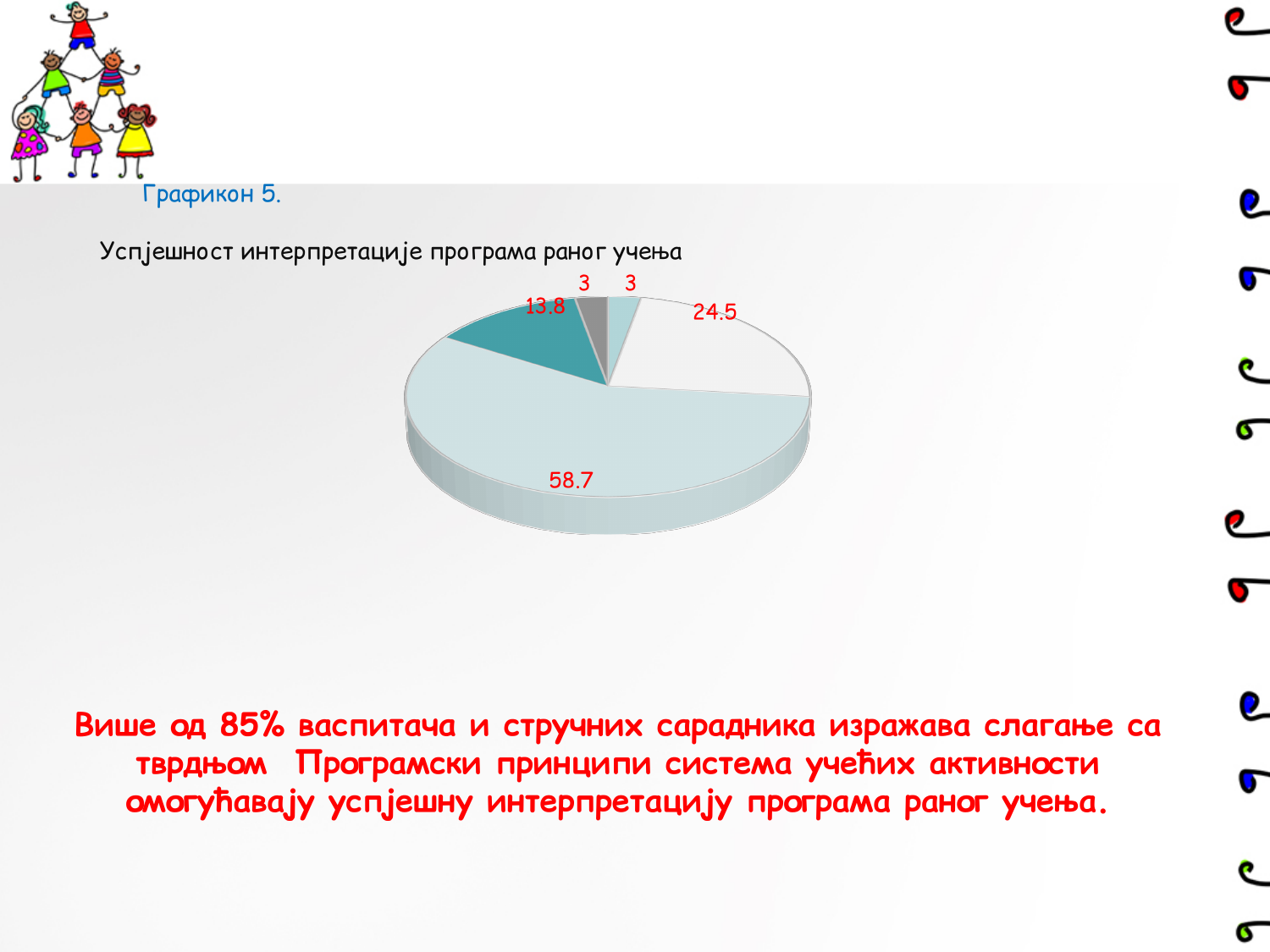

# Графикон 5. Успјешност интерпретације програма раног учења

[unsupported chart]

Више од 85% васпитача и стручних сарадника изражава слагање са тврдњом  Програмски принципи система учећих активности омогућавају успјешну интерпретацију програма раног учења.